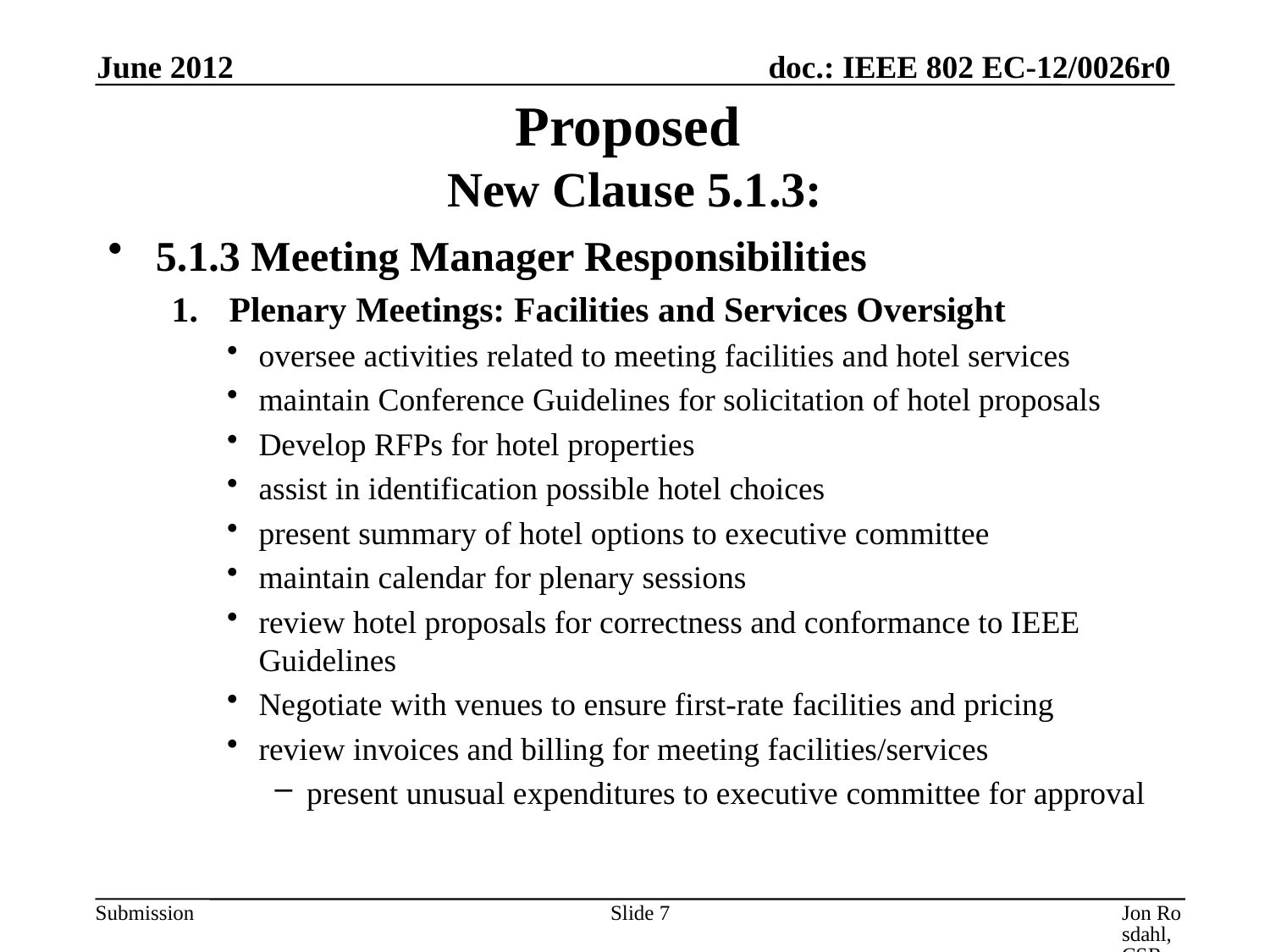

June 2012
# Proposed New Clause 5.1.3:
5.1.3 Meeting Manager Responsibilities
  Plenary Meetings: Facilities and Services Oversight
oversee activities related to meeting facilities and hotel services
maintain Conference Guidelines for solicitation of hotel proposals
Develop RFPs for hotel properties
assist in identification possible hotel choices
present summary of hotel options to executive committee
maintain calendar for plenary sessions
review hotel proposals for correctness and conformance to IEEE Guidelines
Negotiate with venues to ensure first-rate facilities and pricing
review invoices and billing for meeting facilities/services
present unusual expenditures to executive committee for approval
Slide 7
Jon Rosdahl, CSR